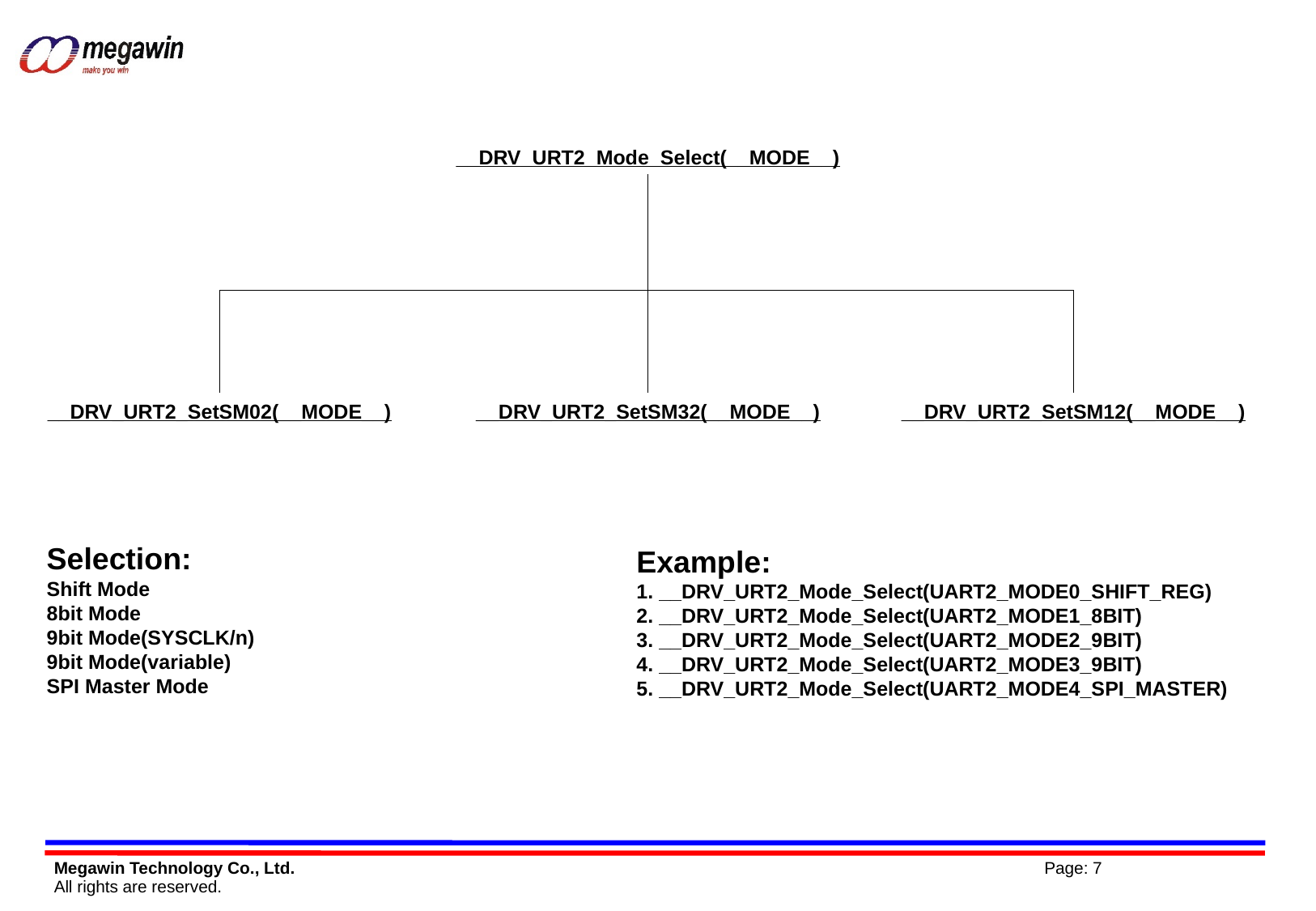

__DRV_URT2_Mode_Select(__MODE__)
__DRV_URT2_SetSM32(__MODE__)
__DRV_URT2_SetSM12(__MODE__)
__DRV_URT2_SetSM02(__MODE__)
Selection:
Shift Mode
8bit Mode
9bit Mode(SYSCLK/n)
9bit Mode(variable)
SPI Master Mode
Example:
1. __DRV_URT2_Mode_Select(UART2_MODE0_SHIFT_REG)
2. __DRV_URT2_Mode_Select(UART2_MODE1_8BIT)
3. __DRV_URT2_Mode_Select(UART2_MODE2_9BIT)
4. __DRV_URT2_Mode_Select(UART2_MODE3_9BIT)
5. __DRV_URT2_Mode_Select(UART2_MODE4_SPI_MASTER)